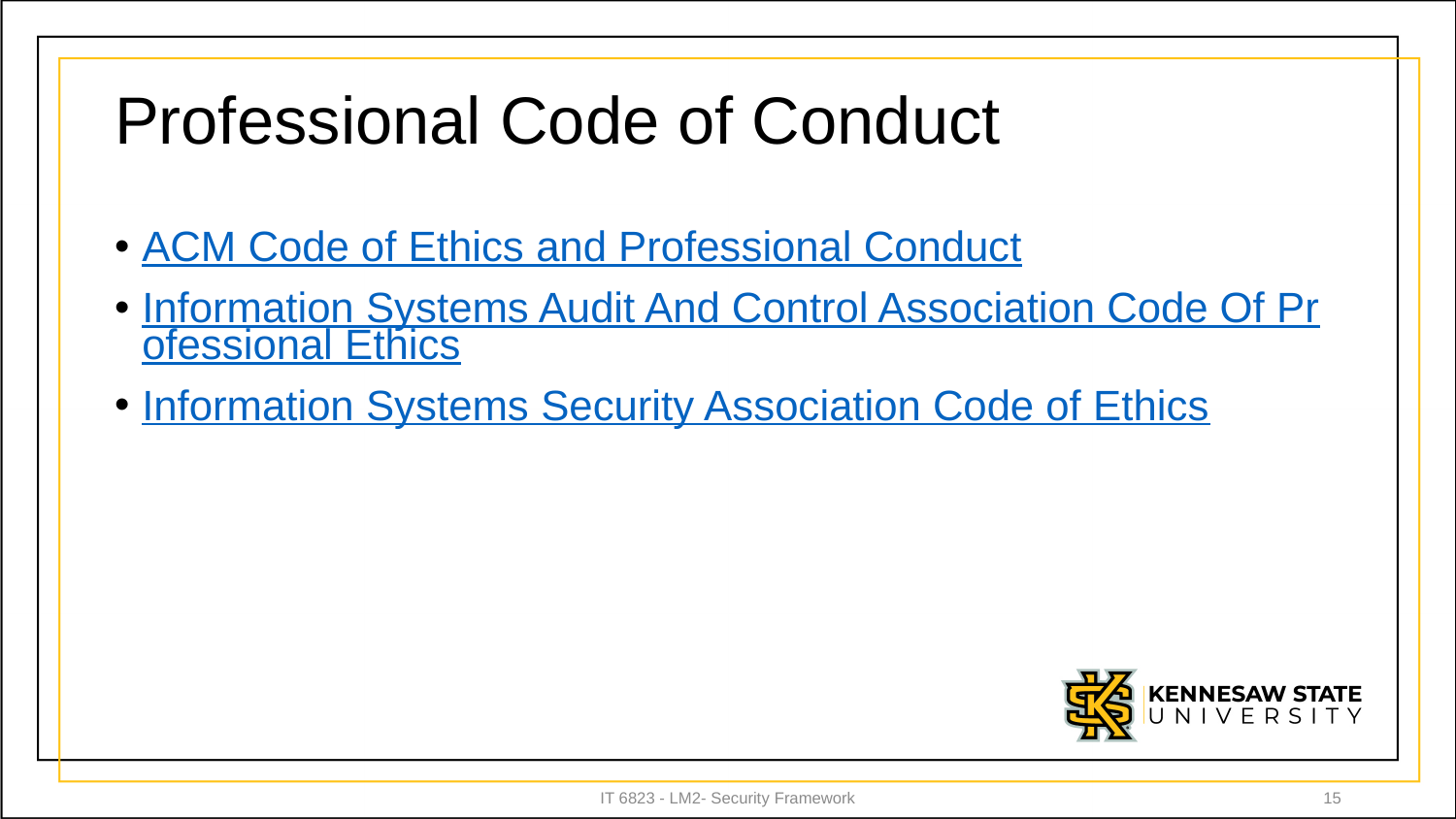

# Professional Code of Conduct
ACM Code of Ethics and Professional Conduct
Information Systems Audit And Control Association Code Of Professional Ethics
Information Systems Security Association Code of Ethics
IT 6823 - LM2- Security Framework
15